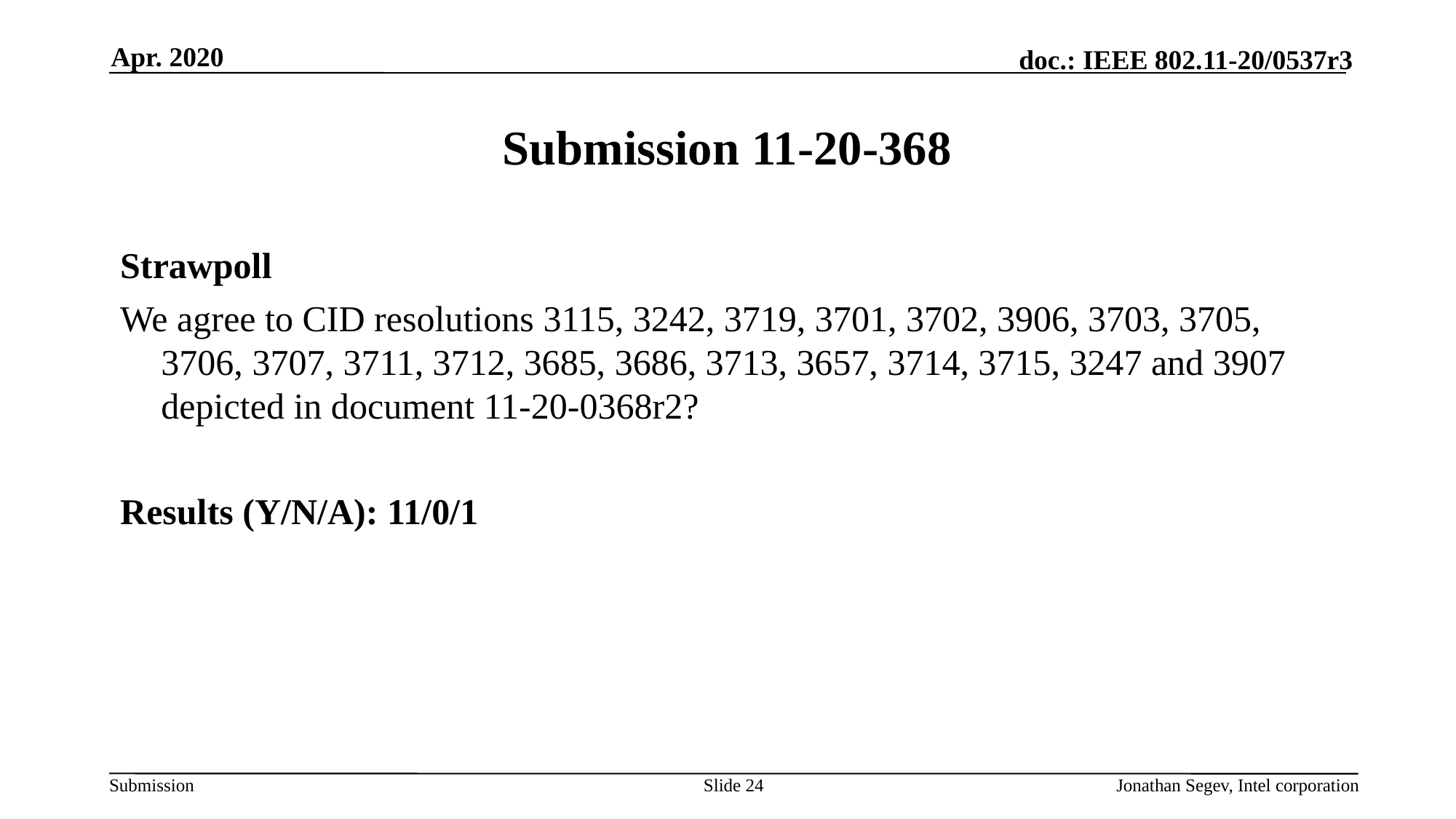

Apr. 2020
# Submission 11-20-368
Strawpoll
We agree to CID resolutions 3115, 3242, 3719, 3701, 3702, 3906, 3703, 3705, 3706, 3707, 3711, 3712, 3685, 3686, 3713, 3657, 3714, 3715, 3247 and 3907 depicted in document 11-20-0368r2?

Results (Y/N/A): 11/0/1
Slide 24
Jonathan Segev, Intel corporation